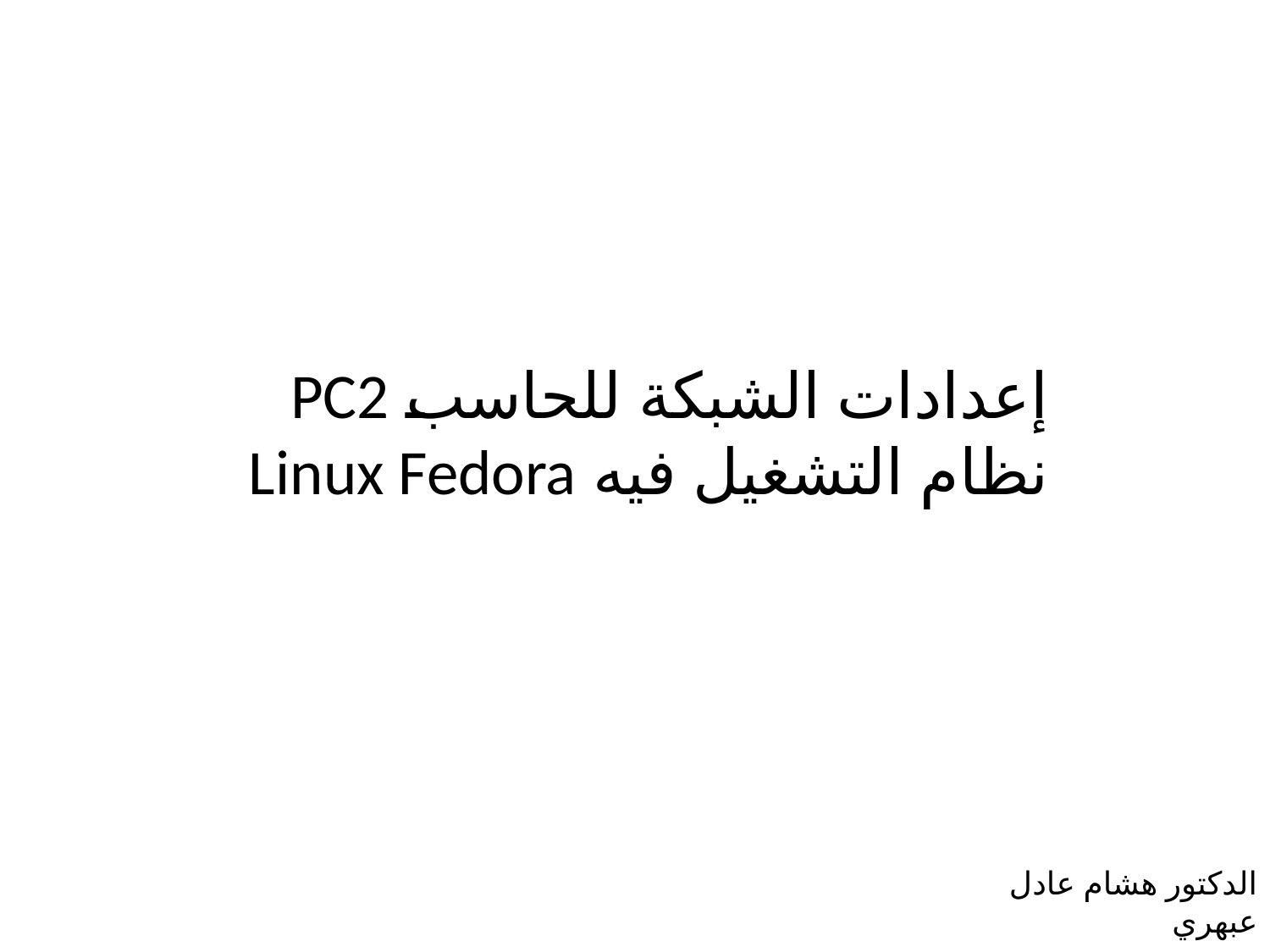

إعدادات الشبكة للحاسب PC2
نظام التشغيل فيه Linux Fedora
الدكتور هشام عادل عبهري